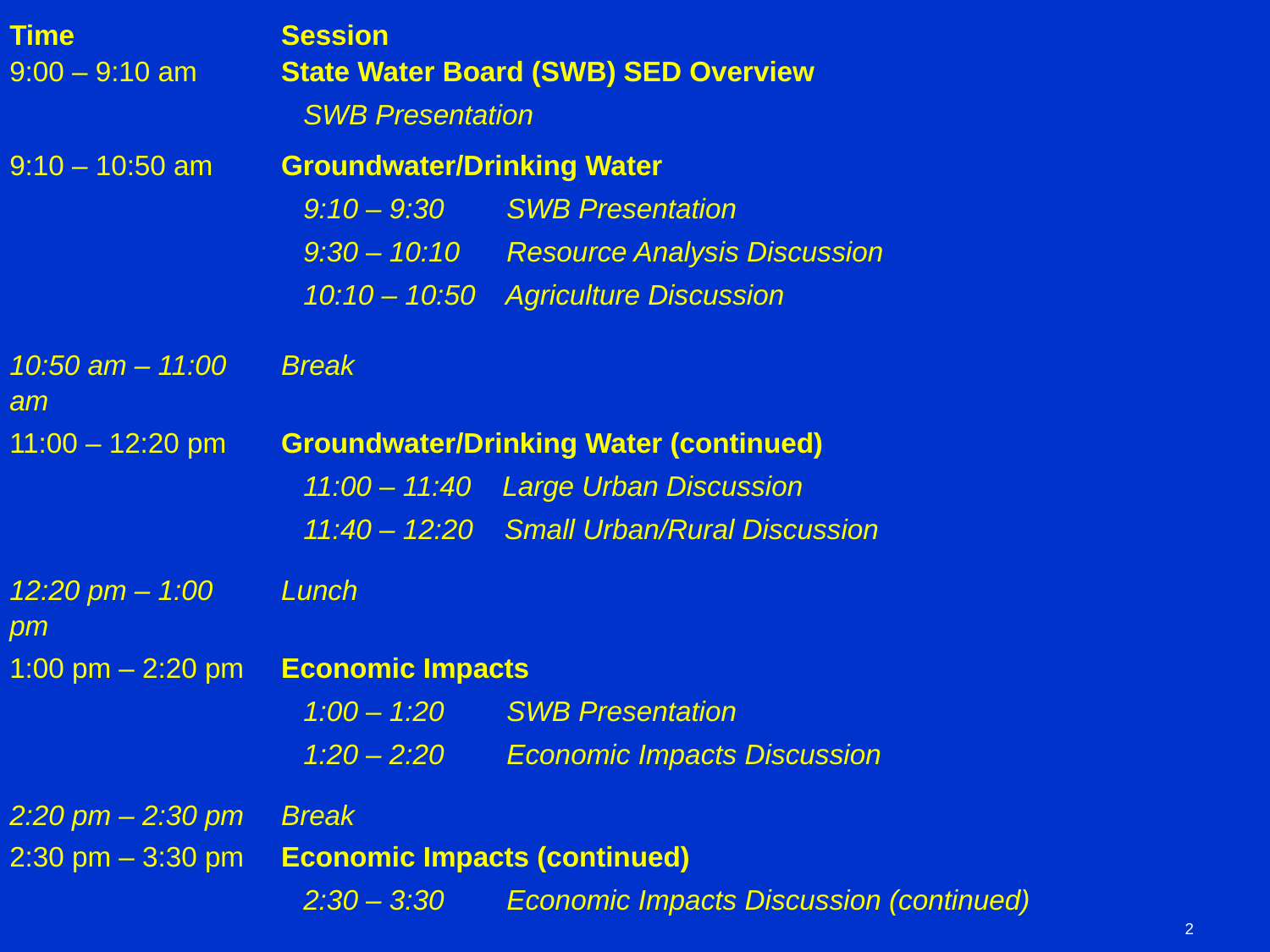

| Time |  | Session |
| --- | --- | --- |
| 9:00 – 9:10 am |  | State Water Board (SWB) SED Overview SWB Presentation |
| 9:10 – 10:50 am |  | Groundwater/Drinking Water 9:10 – 9:30        SWB Presentation 9:30 – 10:10      Resource Analysis Discussion 10:10 – 10:50    Agriculture Discussion |
| 10:50 am – 11:00 am |  | Break |
| 11:00 – 12:20 pm |  | Groundwater/Drinking Water (continued) 11:00 – 11:40    Large Urban Discussion 11:40 – 12:20    Small Urban/Rural Discussion |
| 12:20 pm – 1:00 pm |  | Lunch |
| 1:00 pm – 2:20 pm |  | Economic Impacts 1:00 – 1:20        SWB Presentation 1:20 – 2:20        Economic Impacts Discussion |
| 2:20 pm – 2:30 pm |  | Break |
| 2:30 pm – 3:30 pm |  | Economic Impacts (continued) 2:30 – 3:30        Economic Impacts Discussion (continued) |
2